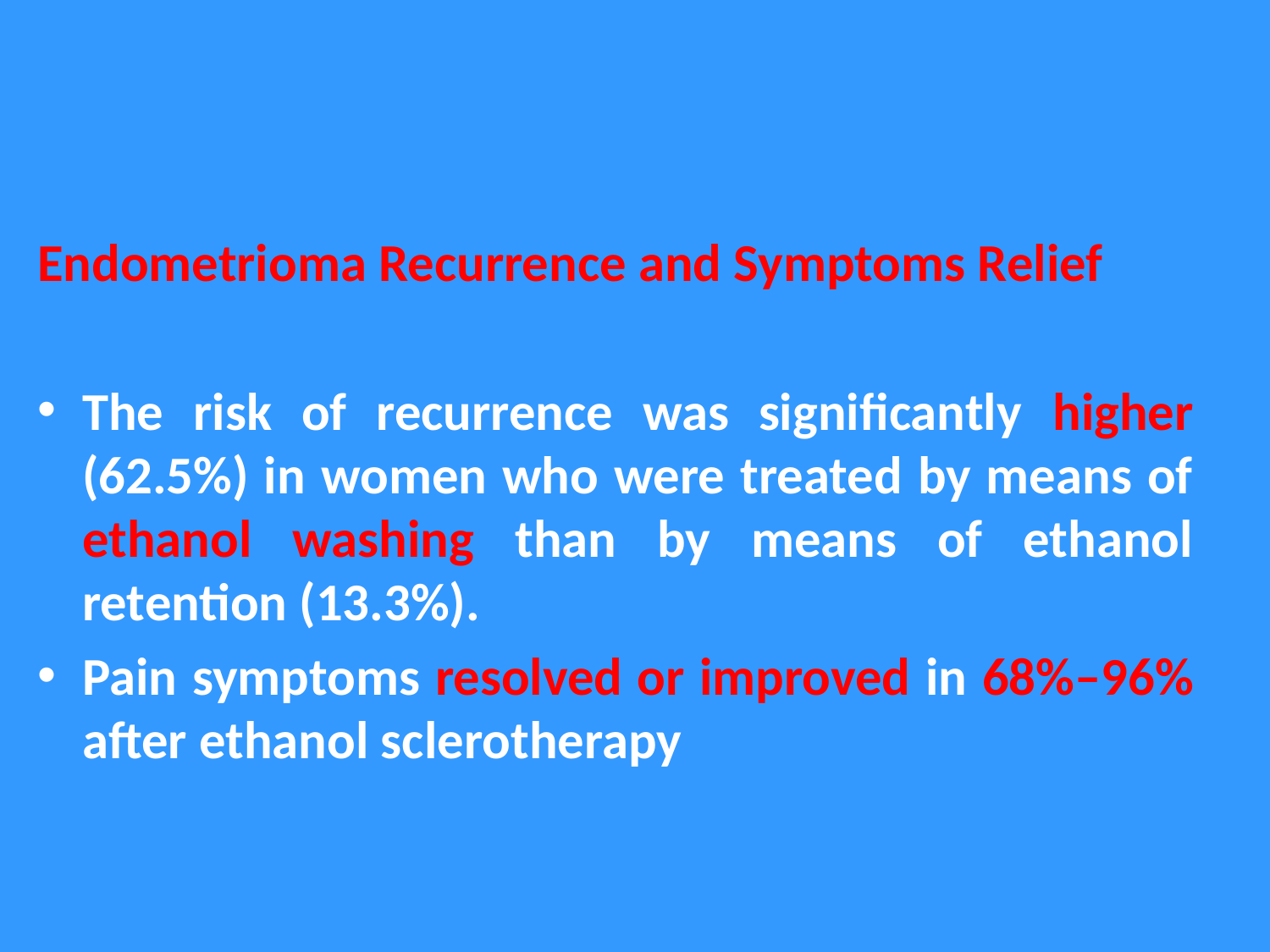

#
Endometrioma Recurrence and Symptoms Relief

The risk of recurrence was significantly higher (62.5%) in women who were treated by means of ethanol washing than by means of ethanol retention (13.3%).
Pain symptoms resolved or improved in 68%–96% after ethanol sclerotherapy